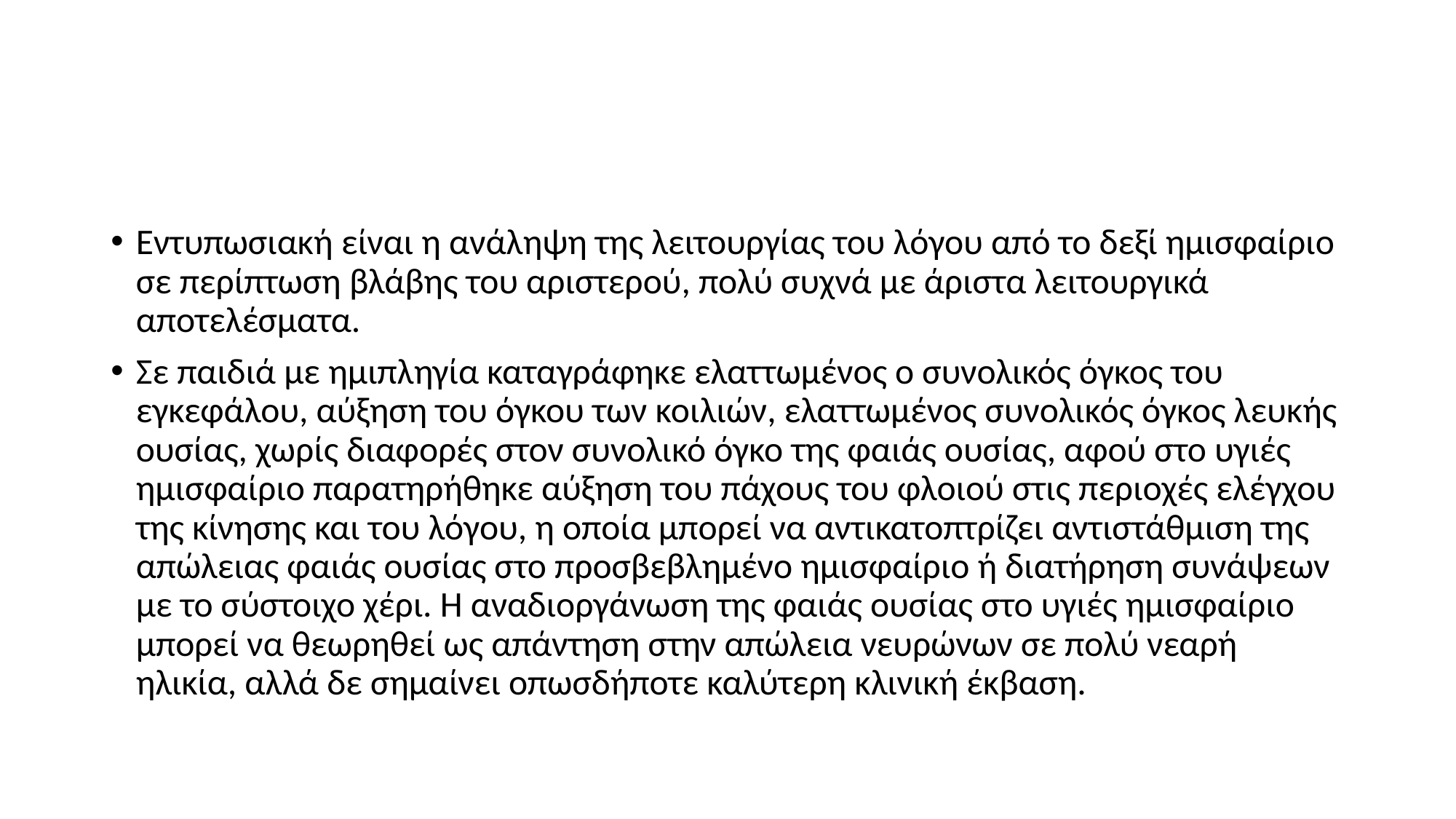

#
Εντυπωσιακή είναι η ανάληψη της λειτουργίας του λόγου από το δεξί ημισφαίριο σε περίπτωση βλάβης του αριστερού, πολύ συχνά με άριστα λειτουργικά αποτελέσματα.
Σε παιδιά με ημιπληγία καταγράφηκε ελαττωμένος ο συνολικός όγκος του εγκεφάλου, αύξηση του όγκου των κοιλιών, ελαττωμένος συνολικός όγκος λευκής ουσίας, χωρίς διαφορές στον συνολικό όγκο της φαιάς ουσίας, αφού στο υγιές ημισφαίριο παρατηρήθηκε αύξηση του πάχους του φλοιού στις περιοχές ελέγχου της κίνησης και του λόγου, η οποία μπορεί να αντικατοπτρίζει αντιστάθμιση της απώλειας φαιάς ουσίας στο προσβεβλημένο ημισφαίριο ή διατήρηση συνάψεων με το σύστοιχο χέρι. Η αναδιοργάνωση της φαιάς ουσίας στο υγιές ημισφαίριο μπορεί να θεωρηθεί ως απάντηση στην απώλεια νευρώνων σε πολύ νεαρή ηλικία, αλλά δε σημαίνει οπωσδήποτε καλύτερη κλινική έκβαση.